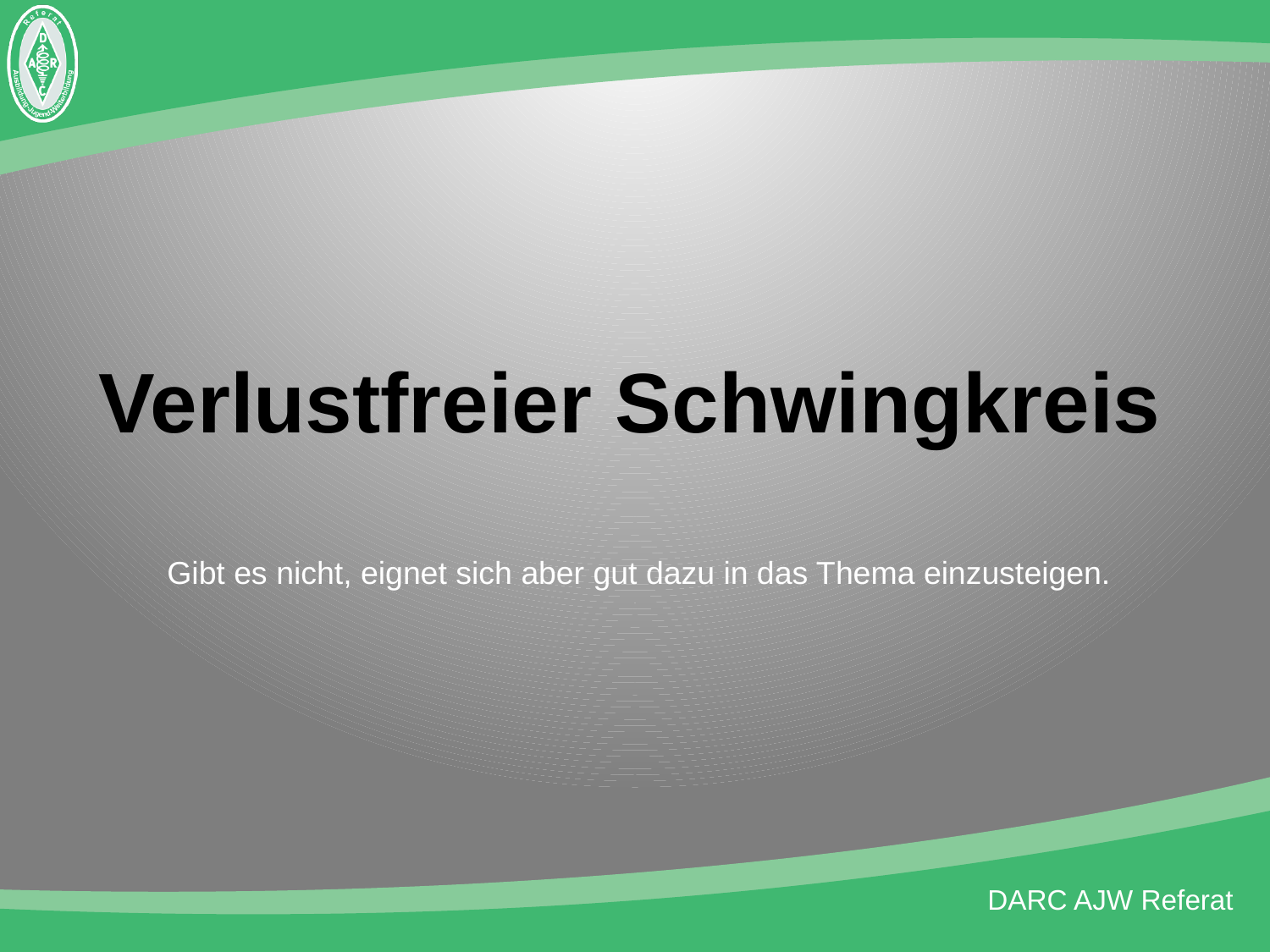

# Verlustfreier Schwingkreis
Gibt es nicht, eignet sich aber gut dazu in das Thema einzusteigen.